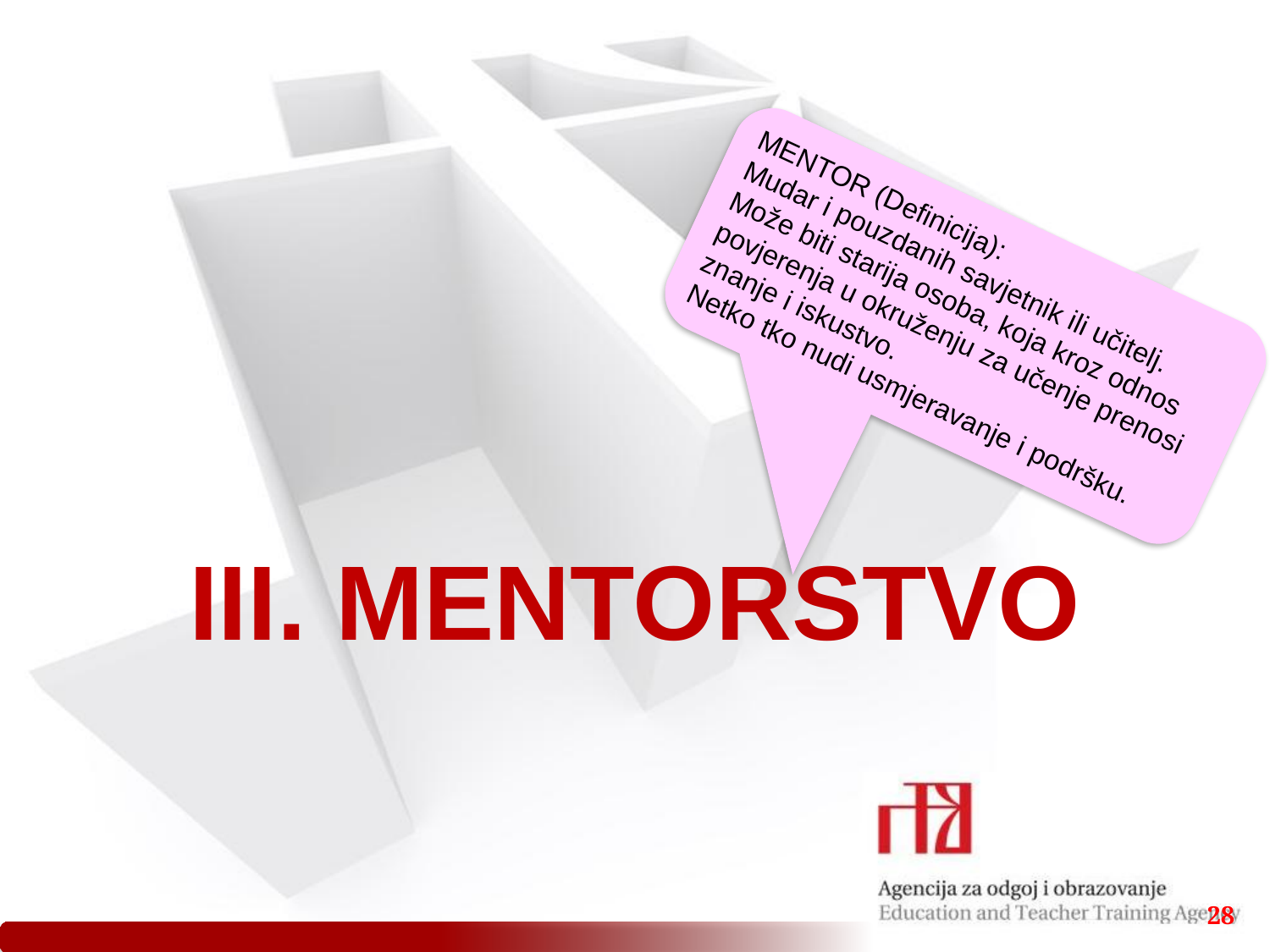

MENTOR (Definicija):
Mudar i pouzdanih savjetnik ili učitelj.
Može biti starija osoba, koja kroz odnos povjerenja u okruženju za učenje prenosi znanje i iskustvo.
Netko tko nudi usmjeravanje i podršku.
# III. MENTORSTVO
28